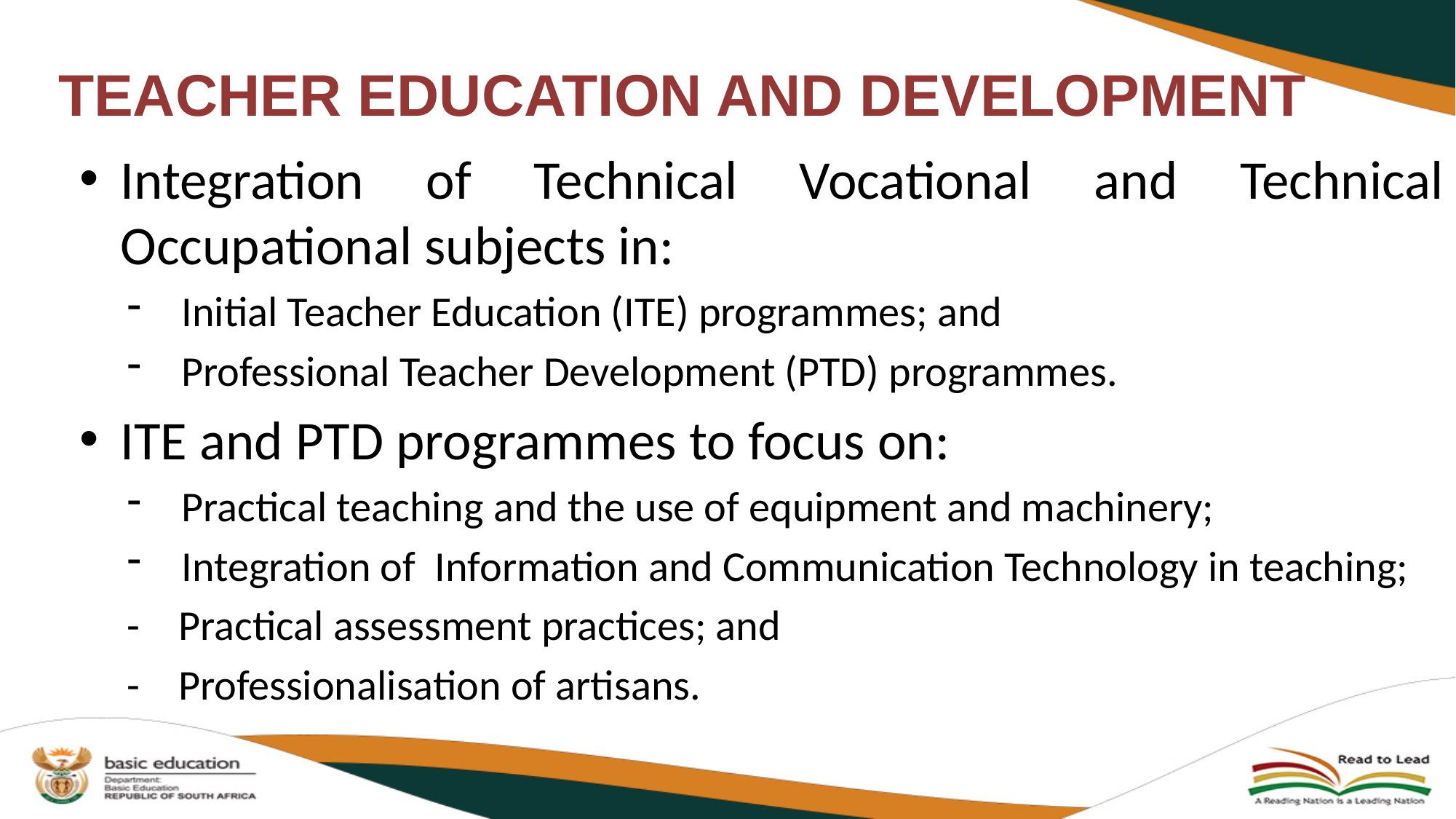

# TEACHER EDUCATION AND DEVELOPMENT
Integration of Technical Vocational and Technical Occupational subjects in:
Initial Teacher Education (ITE) programmes; and
Professional Teacher Development (PTD) programmes.
ITE and PTD programmes to focus on:
Practical teaching and the use of equipment and machinery;
Integration of  Information and Communication Technology in teaching;
-    Practical assessment practices; and
-    Professionalisation of artisans.